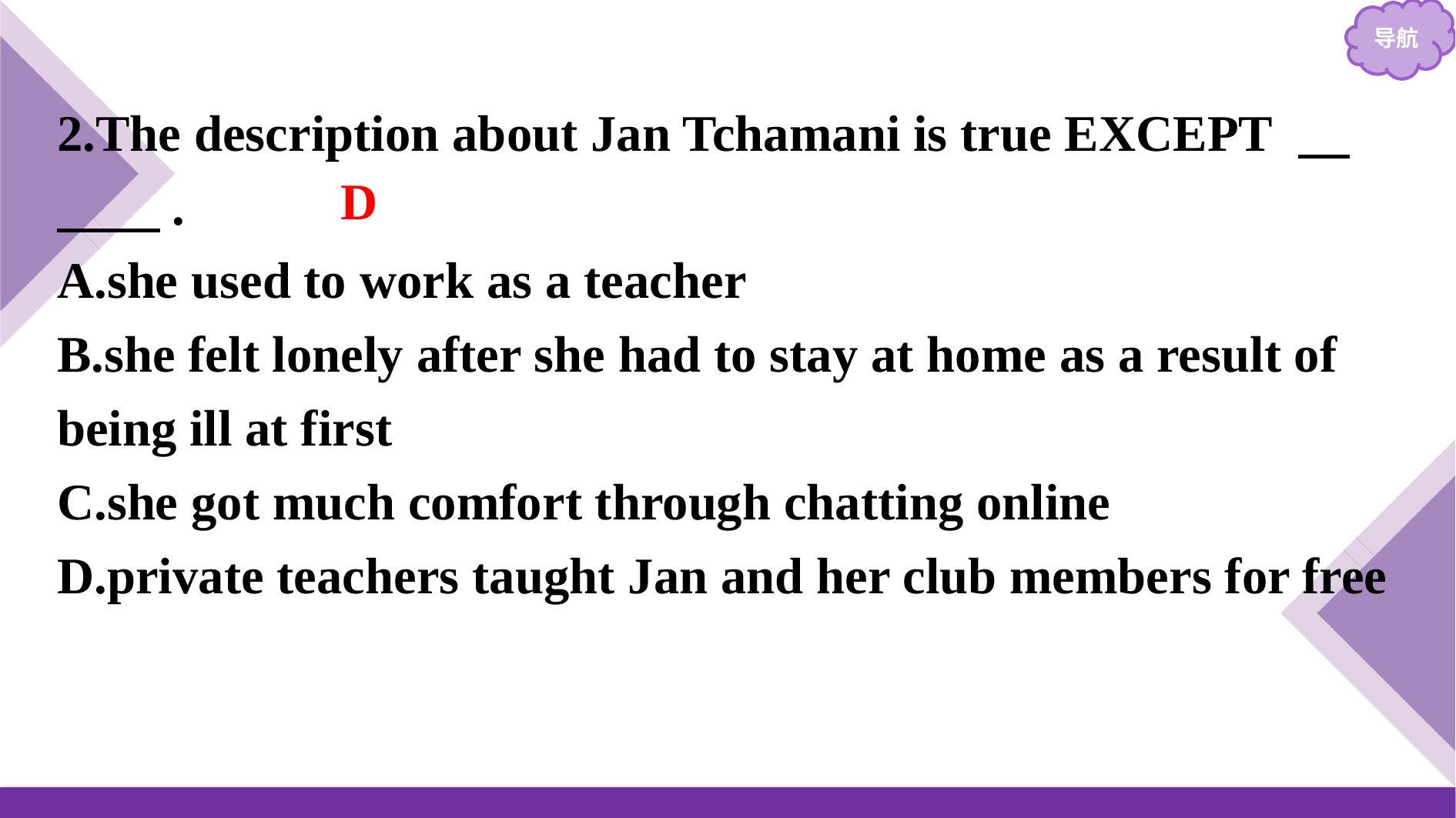

2.The description about Jan Tchamani is true EXCEPT 　　　.
A.she used to work as a teacher
B.she felt lonely after she had to stay at home as a result of being ill at first
C.she got much comfort through chatting online
D.private teachers taught Jan and her club members for free
D